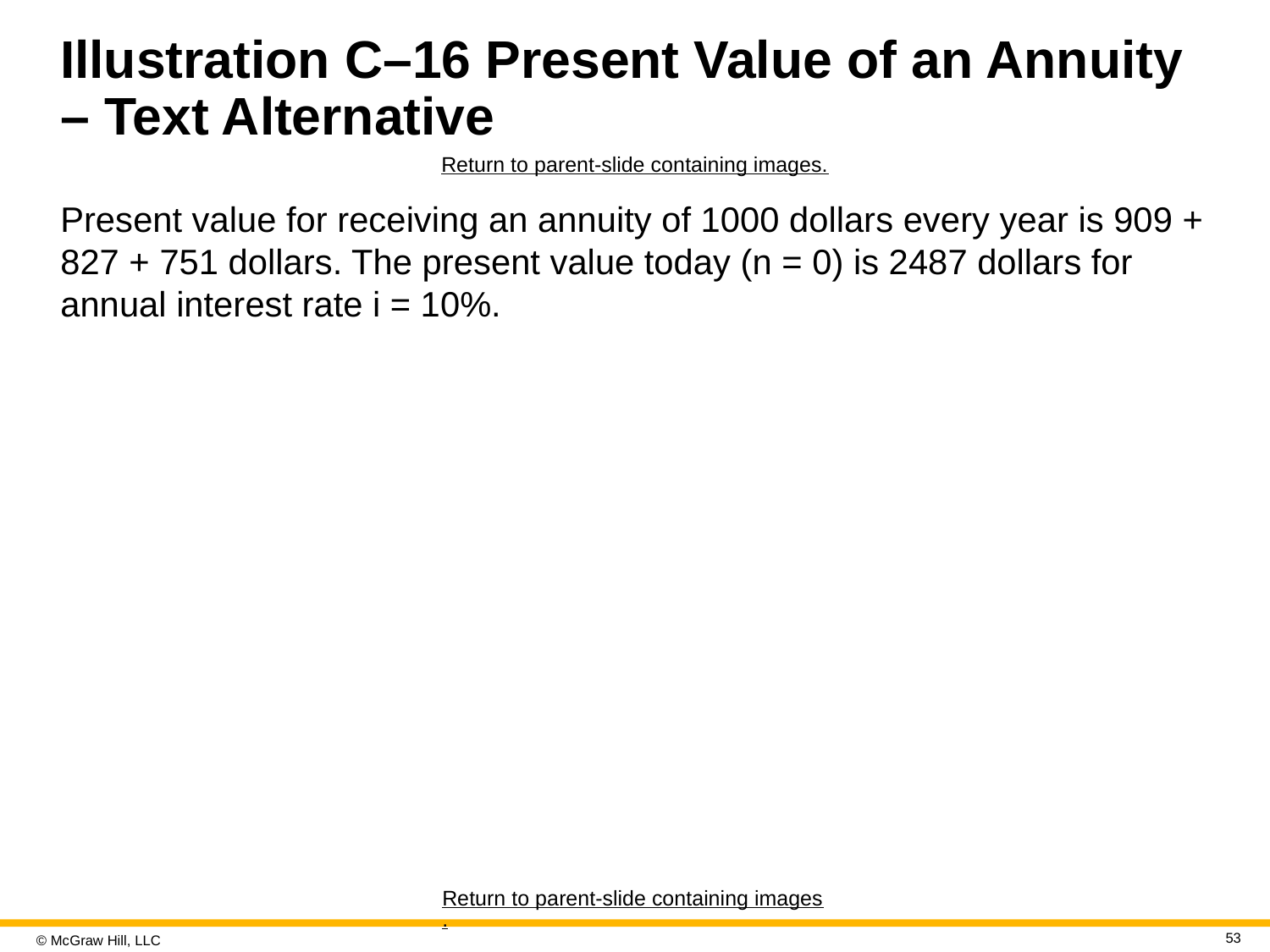

# Illustration C–16 Present Value of an Annuity – Text Alternative
Return to parent-slide containing images.
Present value for receiving an annuity of 1000 dollars every year is 909 + 827 + 751 dollars. The present value today (n = 0) is 2487 dollars for annual interest rate i = 10%.
Return to parent-slide containing images.
53